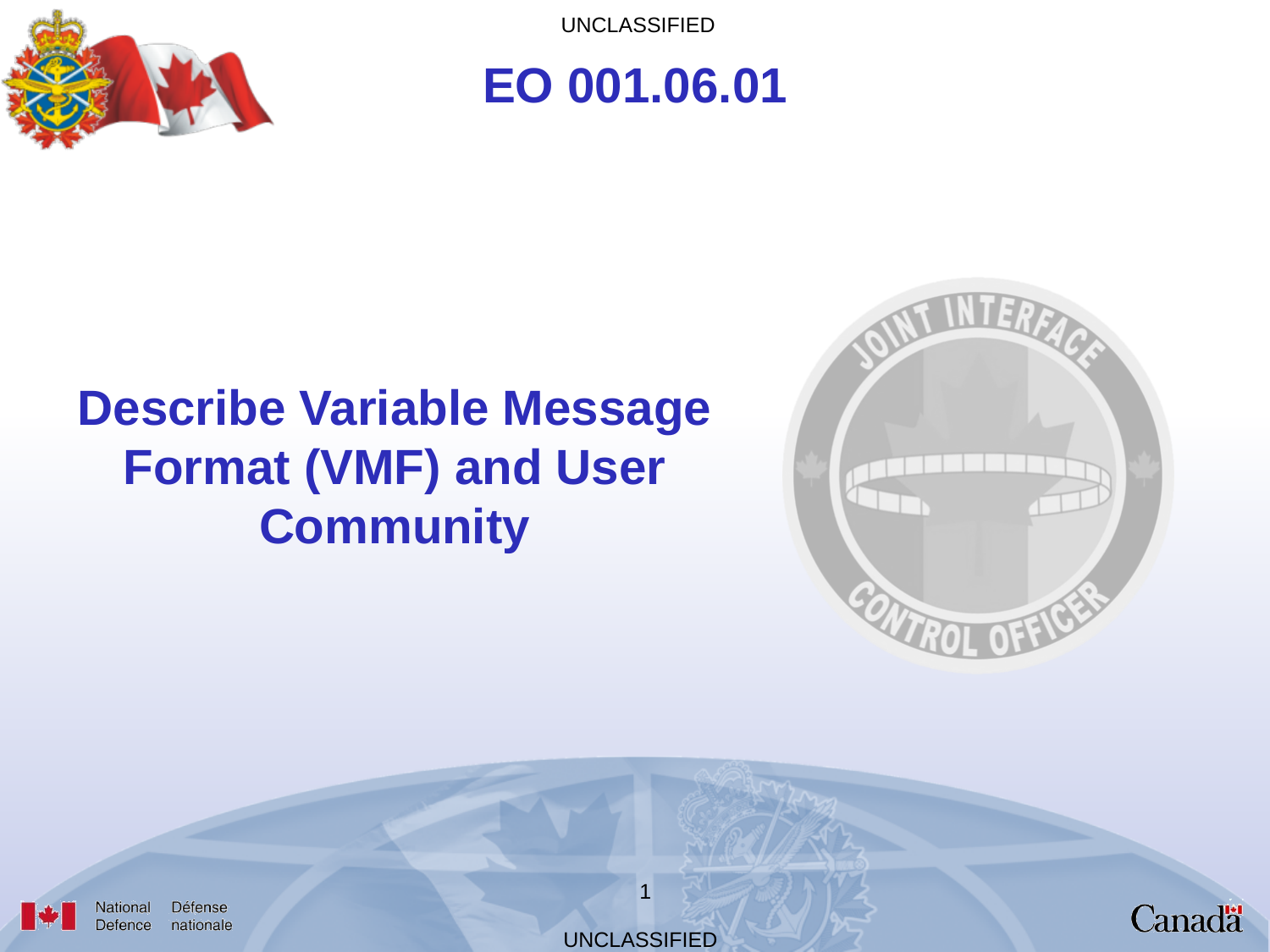

EO 001.06.01
Describe Variable Message Format (VMF) and User Community